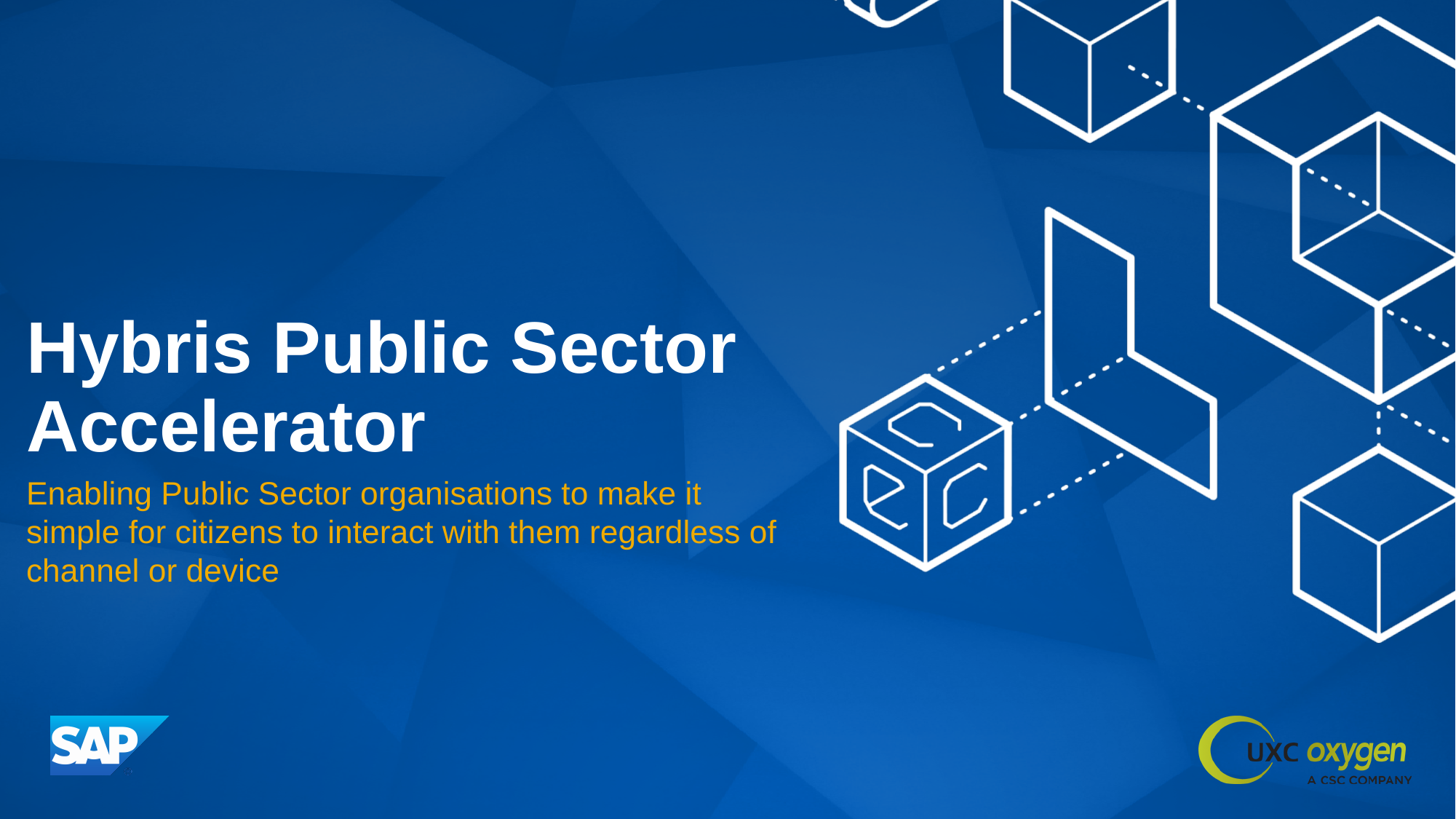

# Hybris Public Sector Accelerator
Enabling Public Sector organisations to make it simple for citizens to interact with them regardless of channel or device